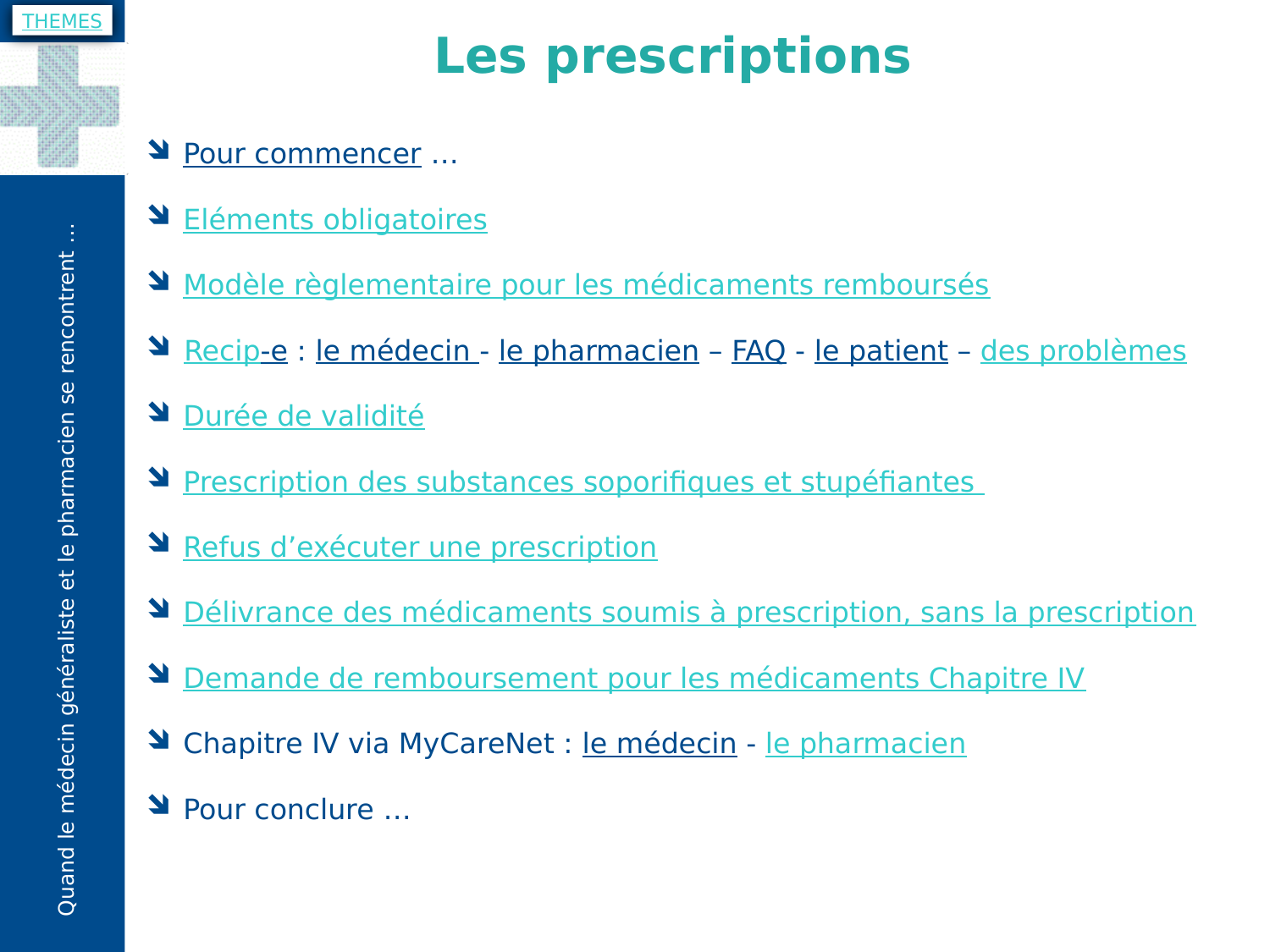

THEMES
Les prescriptions
 Pour commencer …
 Eléments obligatoires
 Modèle règlementaire pour les médicaments remboursés
Recip-e : le médecin - le pharmacien – FAQ - le patient – des problèmes
 Durée de validité
 Prescription des substances soporifiques et stupéfiantes
 Refus d’exécuter une prescription
 Délivrance des médicaments soumis à prescription, sans la prescription
 Demande de remboursement pour les médicaments Chapitre IV
 Chapitre IV via MyCareNet : le médecin - le pharmacien
Pour conclure …